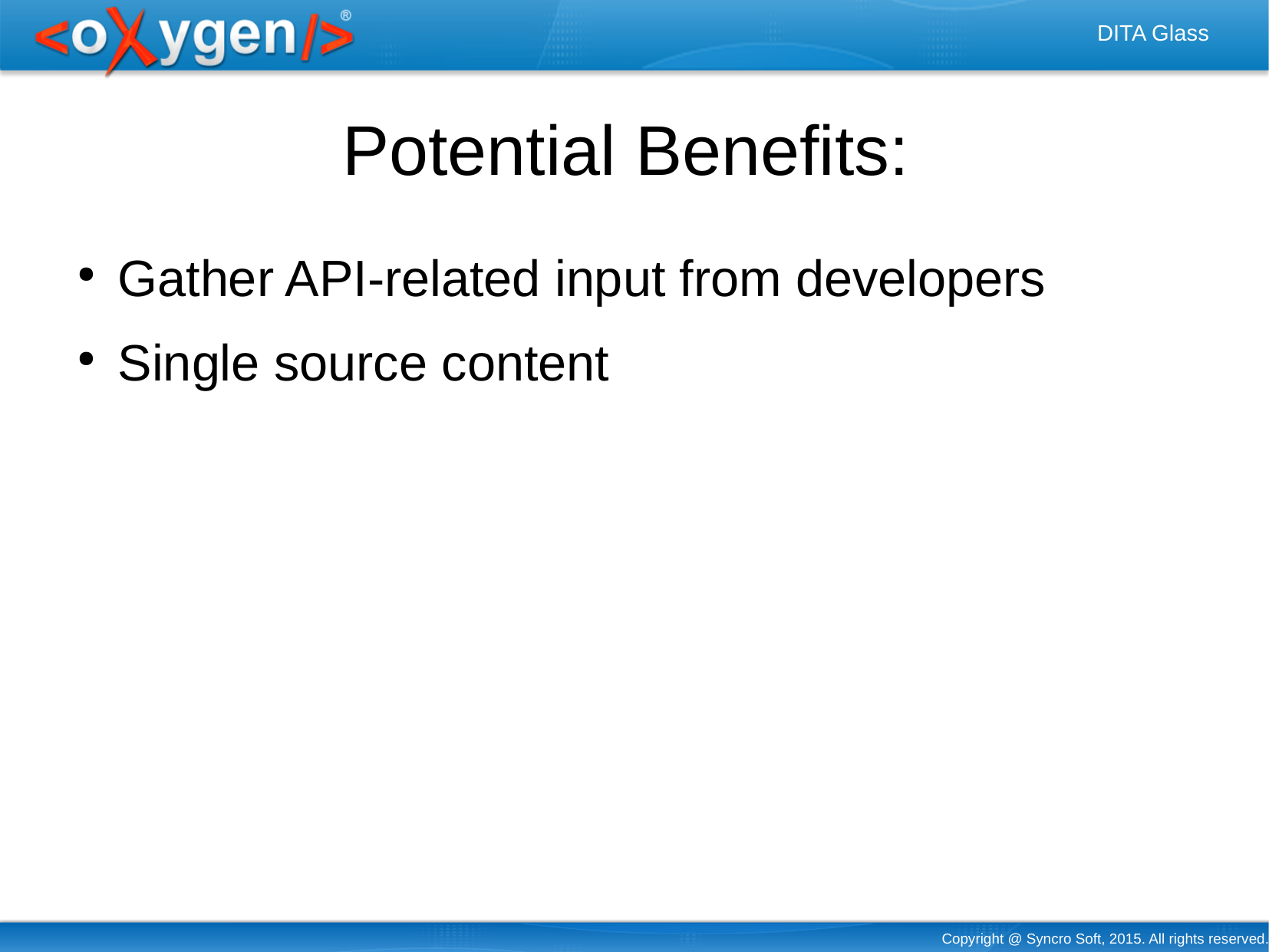

Potential Benefits:
Gather API-related input from developers
Single source content